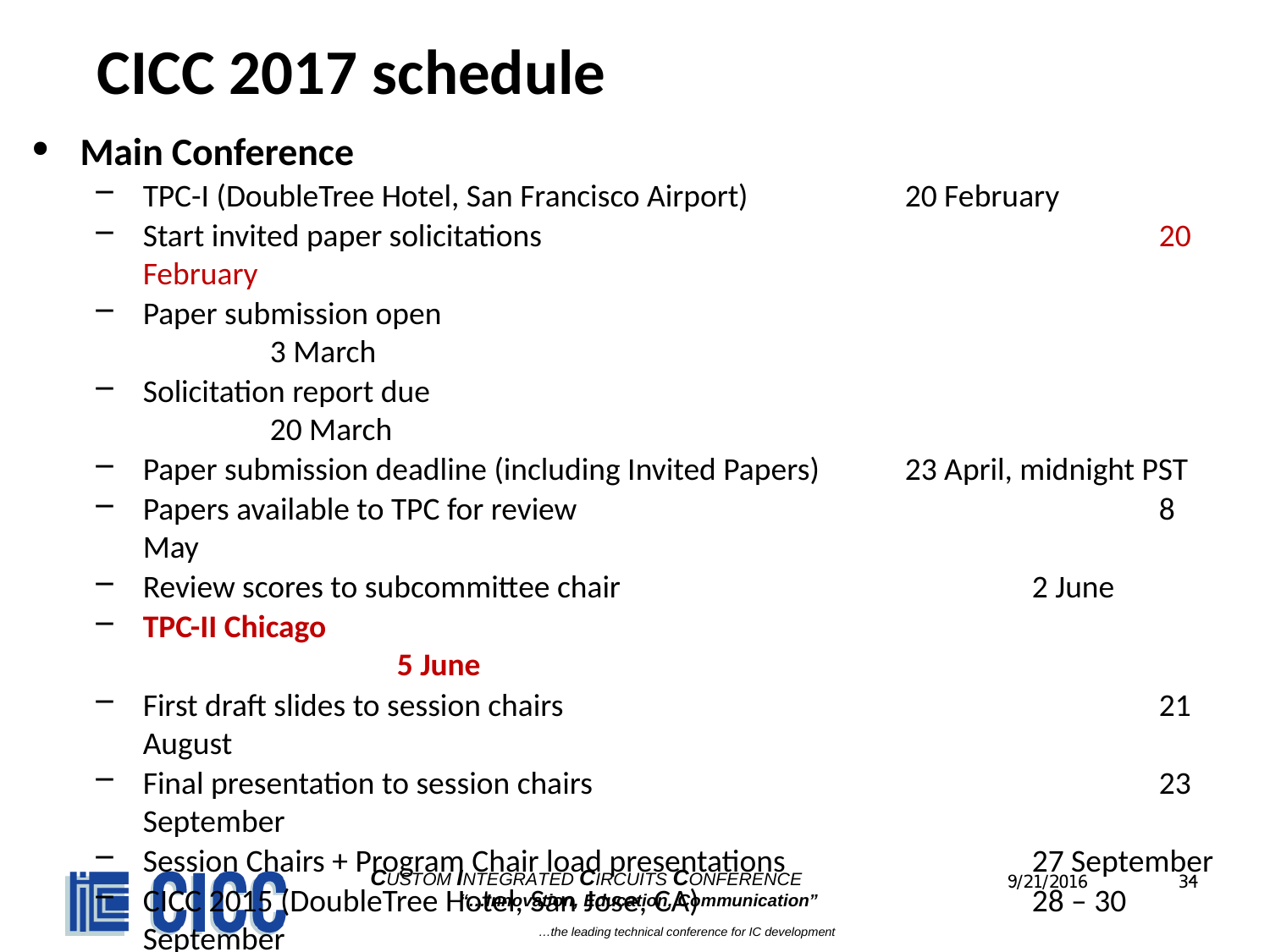

# CICC 2017 schedule
Main Conference
TPC-I (DoubleTree Hotel, San Francisco Airport)		20 February
Start invited paper solicitations					20 February
Paper submission open							3 March
Solicitation report due							20 March
Paper submission deadline (including Invited Papers) 	23 April, midnight PST
Papers available to TPC for review					8 May
Review scores to subcommittee chair				2 June
TPC-II Chicago									5 June
First draft slides to session chairs					21 August
Final presentation to session chairs					23 September
Session Chairs + Program Chair load presentations	 	27 September
CICC 2015 (DoubleTree Hotel, San Jose, CA)			28 – 30 September
Educational Sessions
Speaker commitment and Ed Session titles			15 May
Advanced Program Write-up						5 June
Educational session workbook doc deadline 			21 August